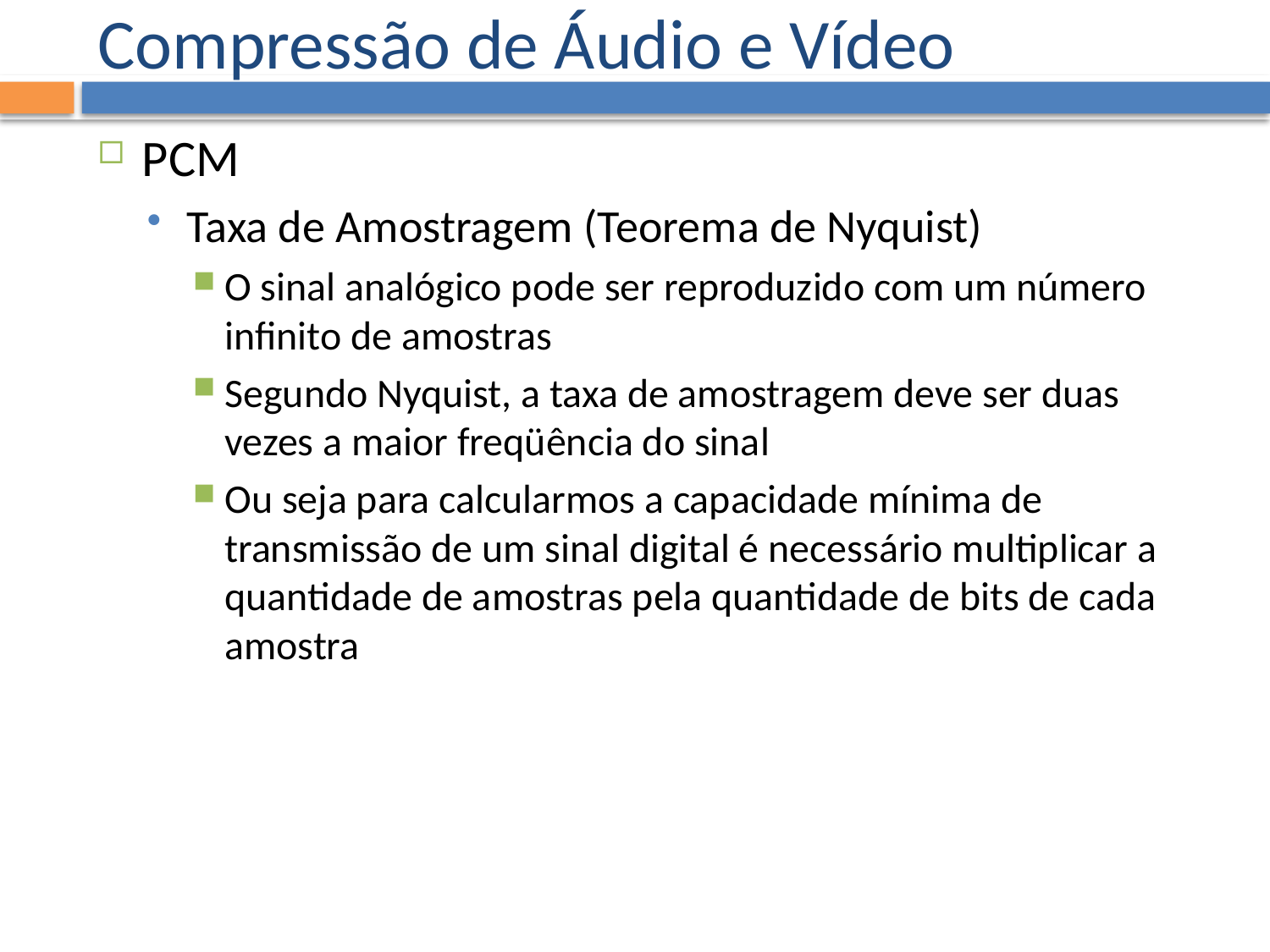

# Compressão de Áudio e Vídeo
PCM
Taxa de Amostragem (Teorema de Nyquist)
O sinal analógico pode ser reproduzido com um número infinito de amostras
Segundo Nyquist, a taxa de amostragem deve ser duas vezes a maior freqüência do sinal
Ou seja para calcularmos a capacidade mínima de transmissão de um sinal digital é necessário multiplicar a quantidade de amostras pela quantidade de bits de cada amostra